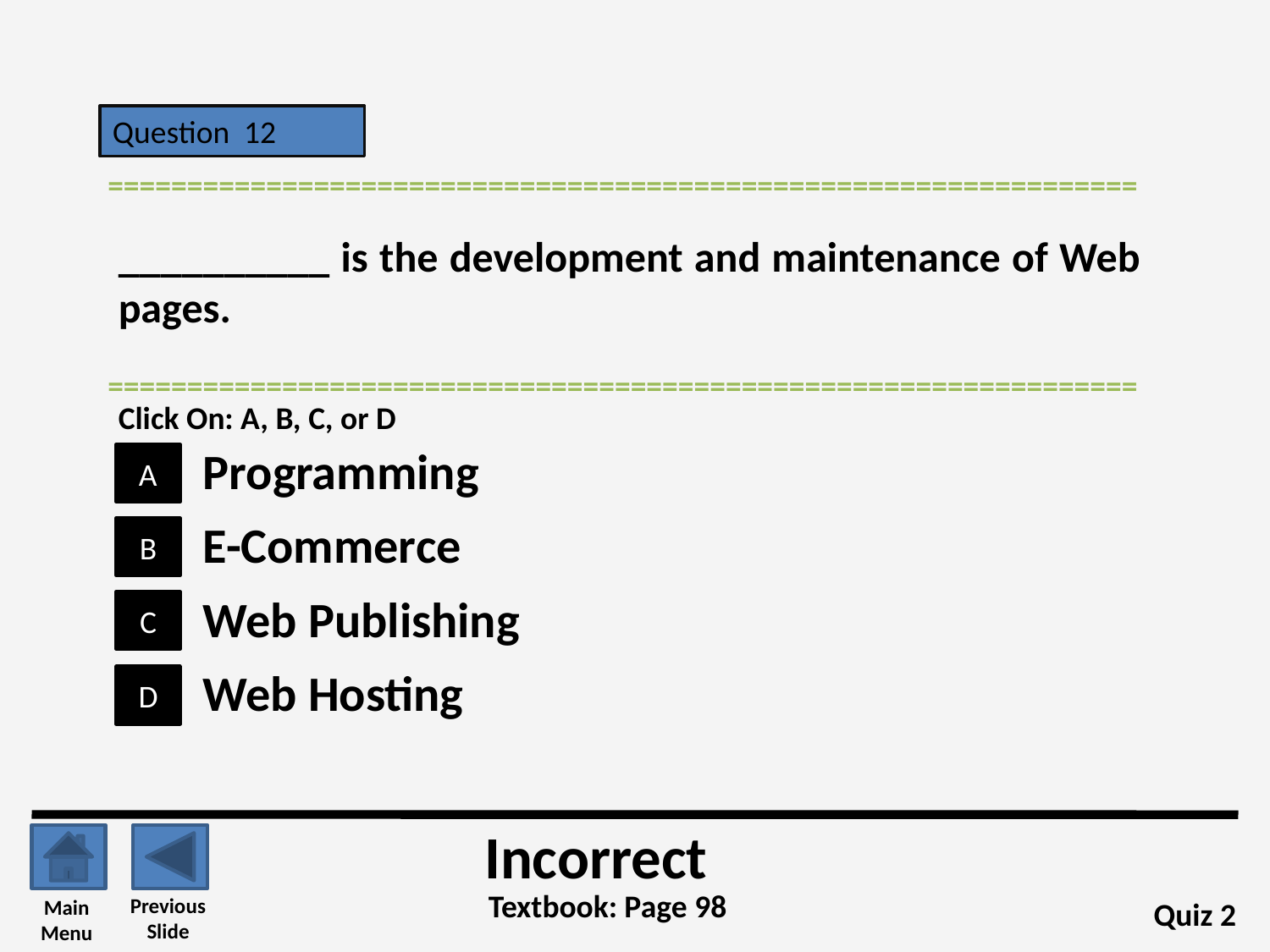

Question  12
=================================================================
__________ is the development and maintenance of Web pages.
=================================================================
Click On: A, B, C, or D

Programming
A
E-Commerce
B
Web Publishing
C
Web Hosting
D
Incorrect

Textbook: Page 98
Previous
Slide
Main
Menu
Quiz 2